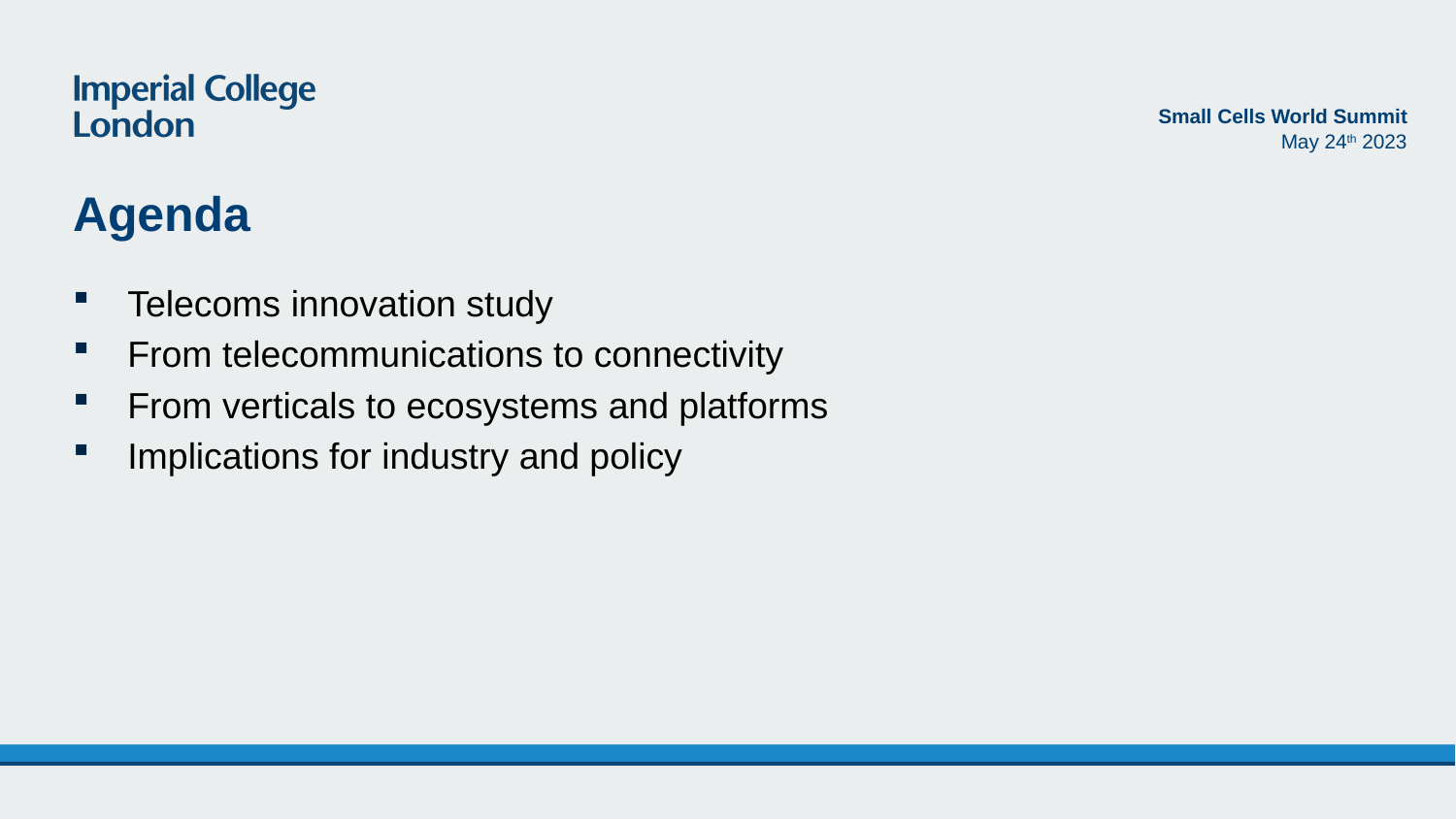

Small Cells World Summit
May 24th 2023
# Agenda
Telecoms innovation study
From telecommunications to connectivity
From verticals to ecosystems and platforms
Implications for industry and policy